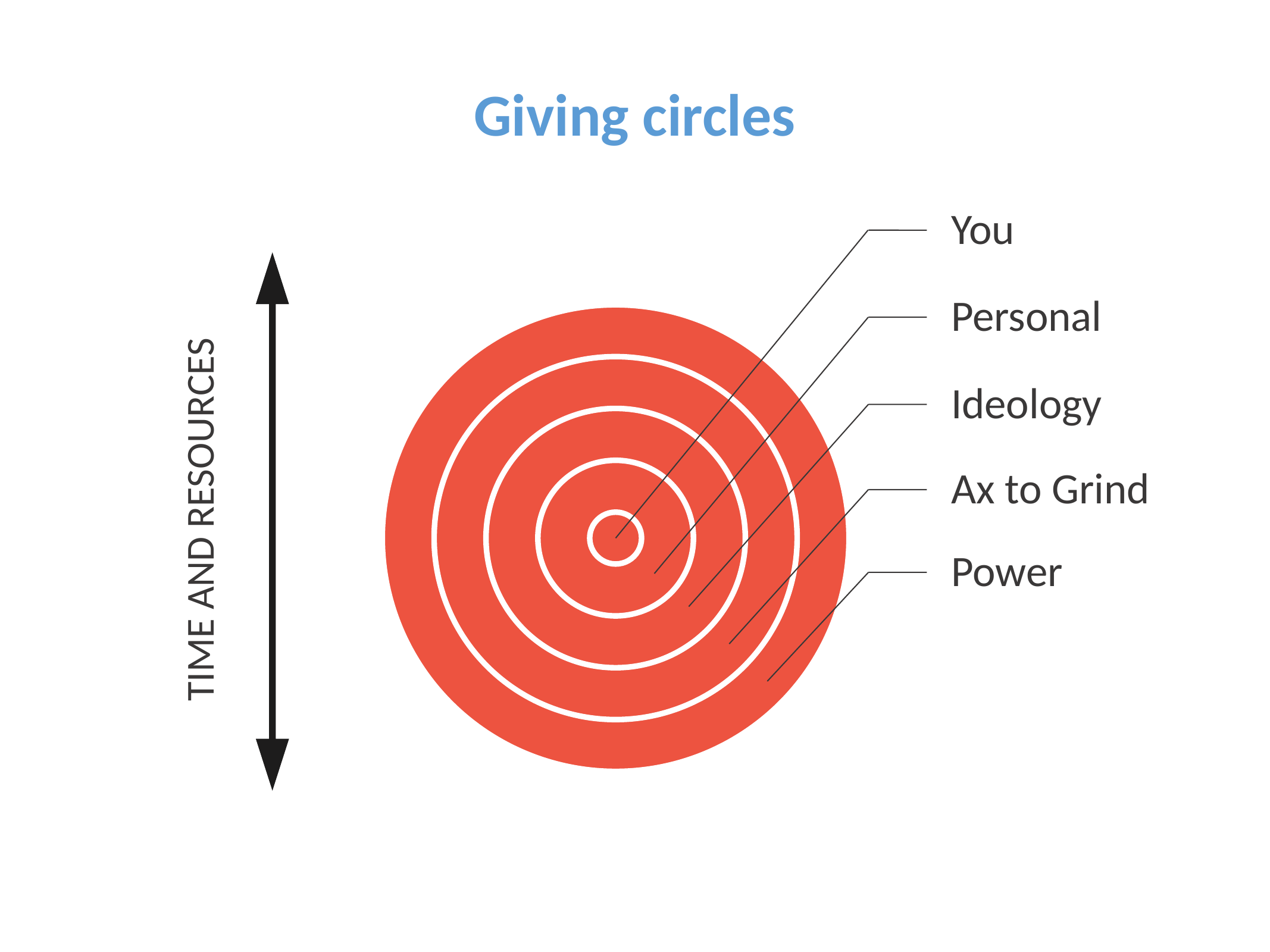

Giving circles
You
Personal
Ideology
Ax to Grind
Power

TIME AND RESOURCES